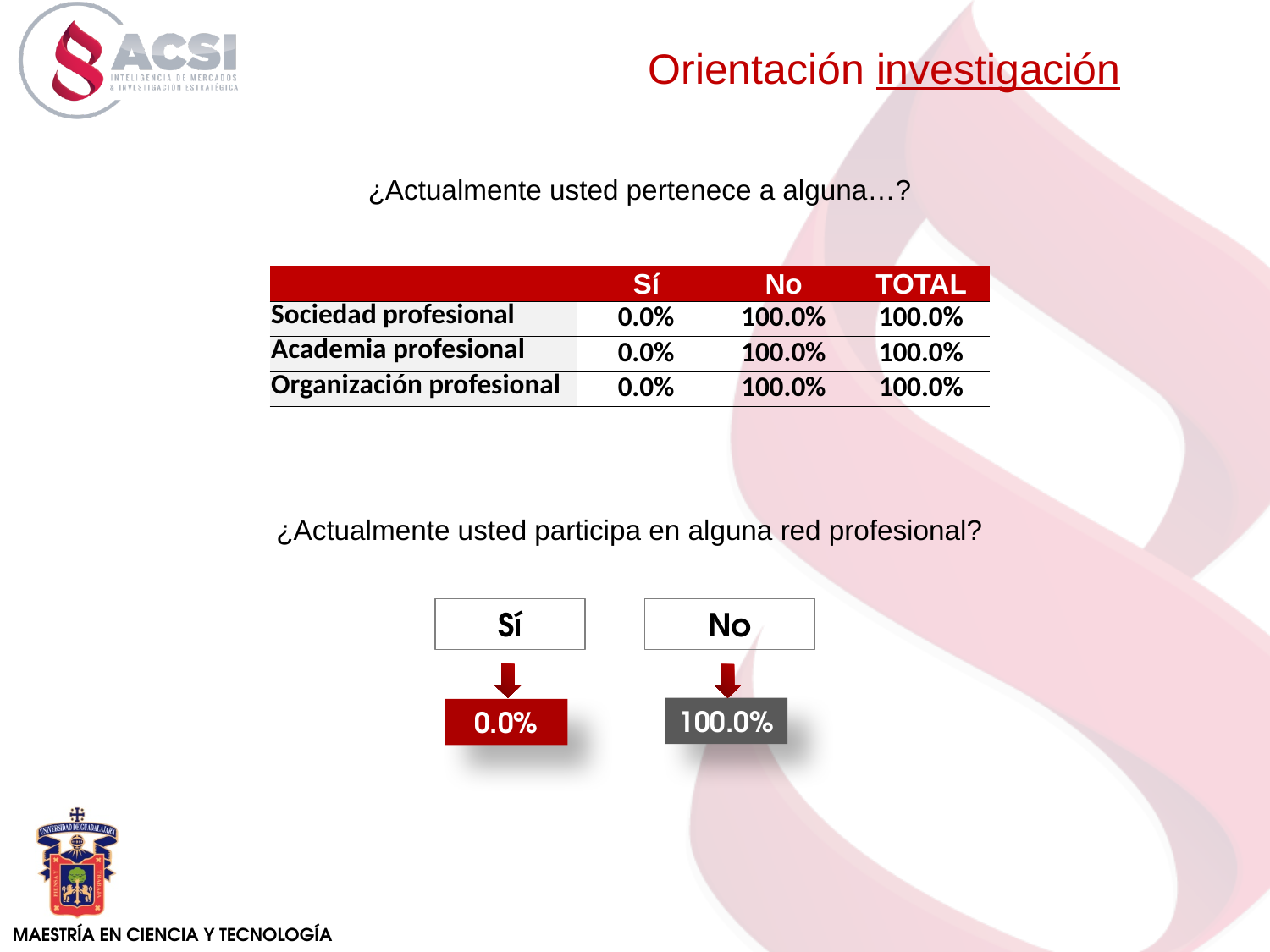

Orientación investigación
¿Actualmente usted pertenece a alguna…?
|  | Sí | No | TOTAL |
| --- | --- | --- | --- |
| Sociedad profesional | 0.0% | 100.0% | 100.0% |
| Academia profesional | 0.0% | 100.0% | 100.0% |
| Organización profesional | 0.0% | 100.0% | 100.0% |
¿Actualmente usted participa en alguna red profesional?
Sí
No

100.0%
0.0%